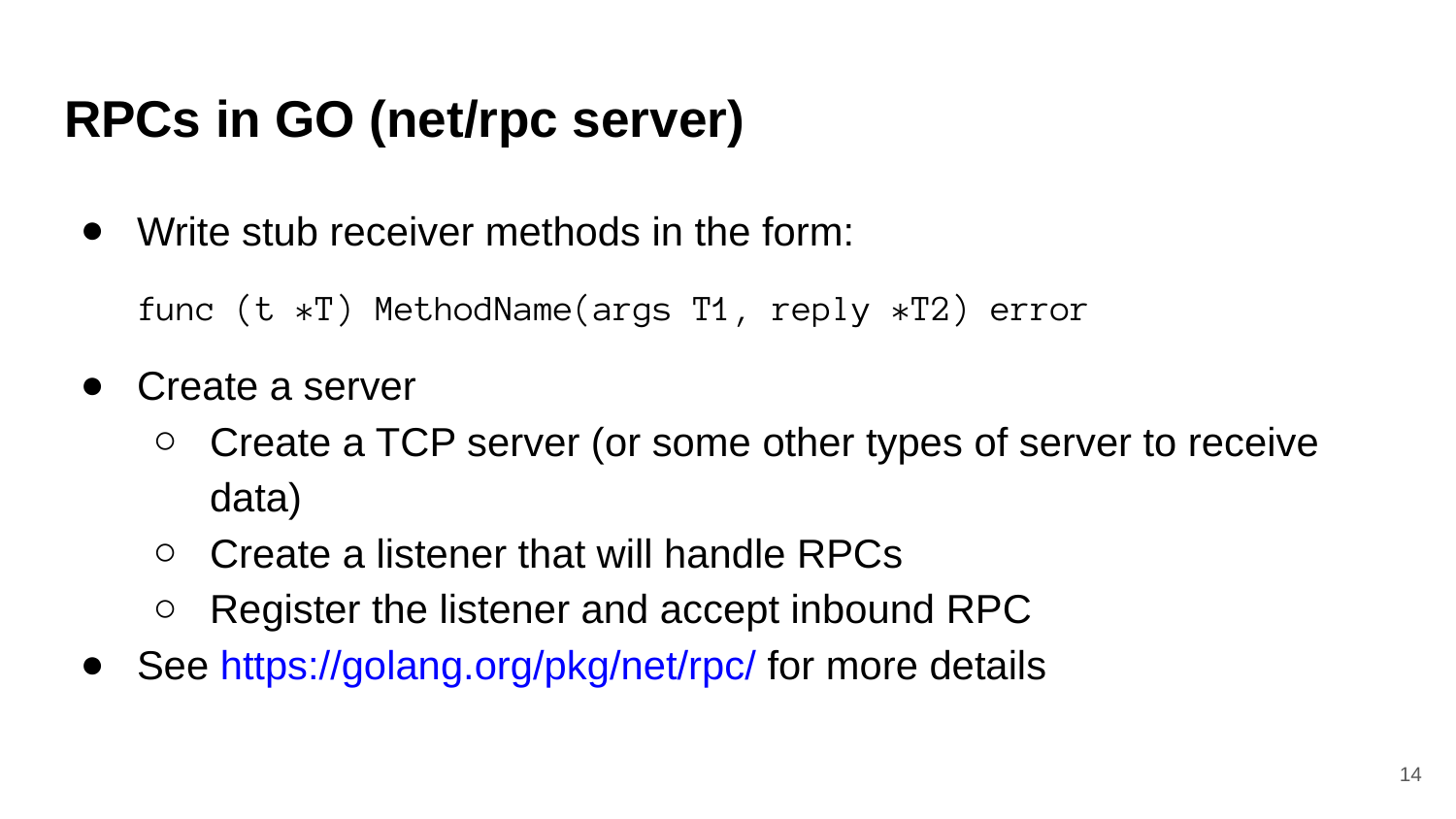

# RPCs in GO (net/rpc server)
Write stub receiver methods in the form:
func (t *T) MethodName(args T1, reply *T2) error
Create a server
Create a TCP server (or some other types of server to receive data)
Create a listener that will handle RPCs
Register the listener and accept inbound RPC
See https://golang.org/pkg/net/rpc/ for more details
14